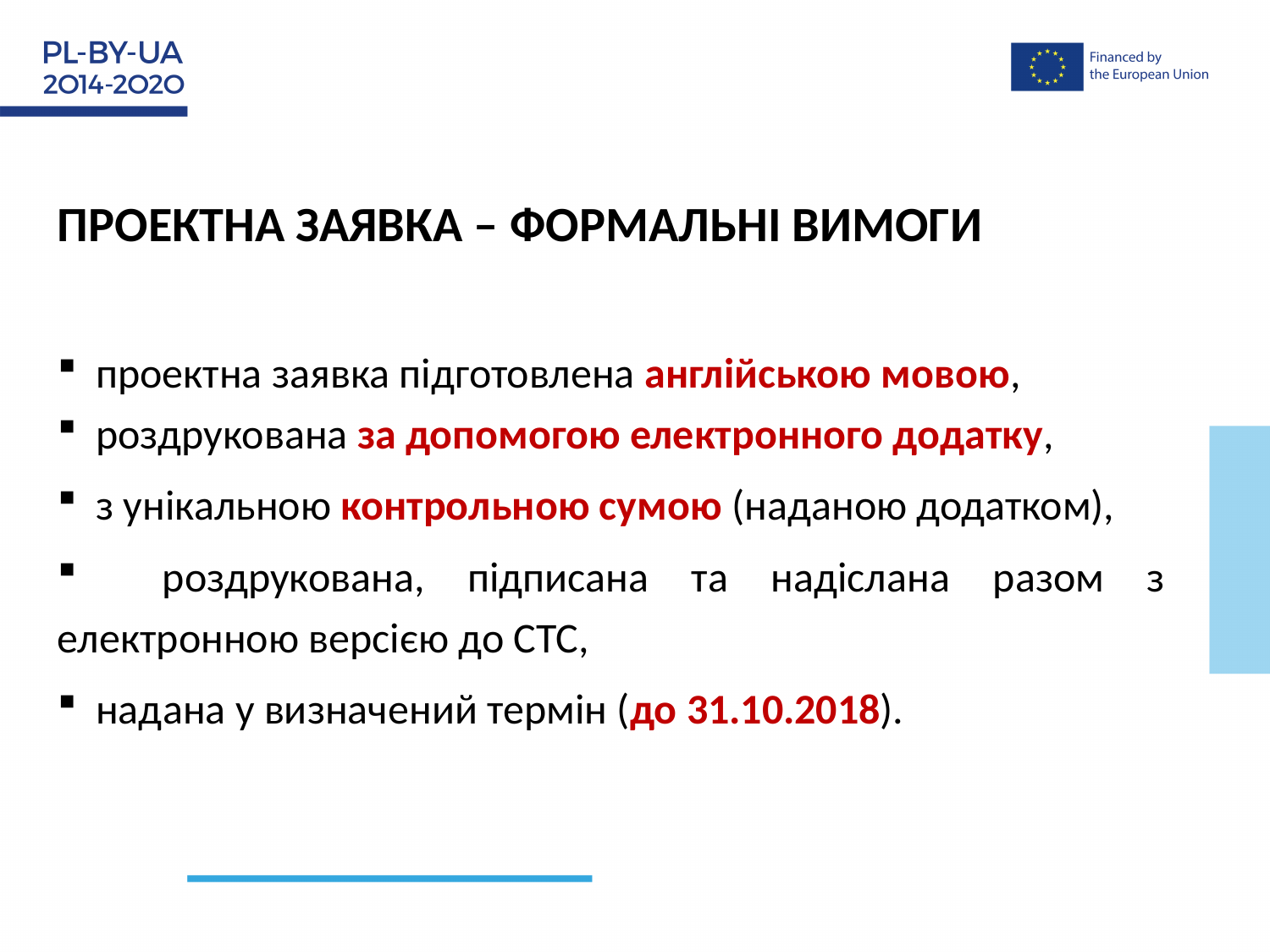

ПРОЕКТНА ЗАЯВКА – ФОРМАЛЬНІ ВИМОГИ

  проектна заявка підготовлена англійською мовою,
  роздрукована за допомогою електронного додатку,
  з унікальною контрольною сумою (наданою додатком),
  роздрукована, підписана та надіслана разом з електронною версією до СТС,
  надана у визначений термін (до 31.10.2018).